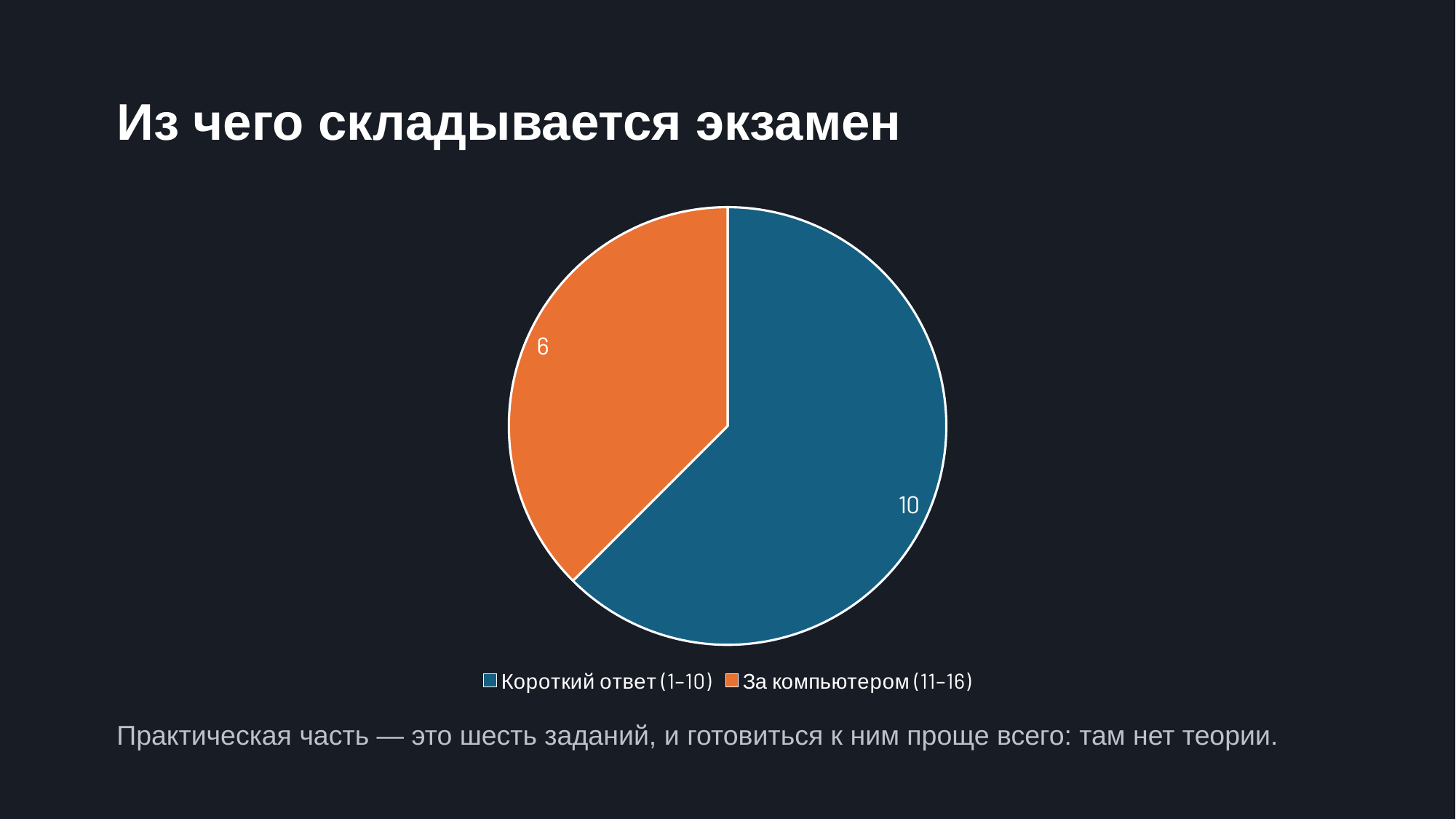

Из чего складывается экзамен

### Chart

| Category | Заданий |
|---|---|
| Короткий ответ (1–10) | 10.0 |
| За компьютером (11–16) | 6.0 |
Практическая часть — это шесть заданий, и готовиться к ним проще всего: там нет теории.